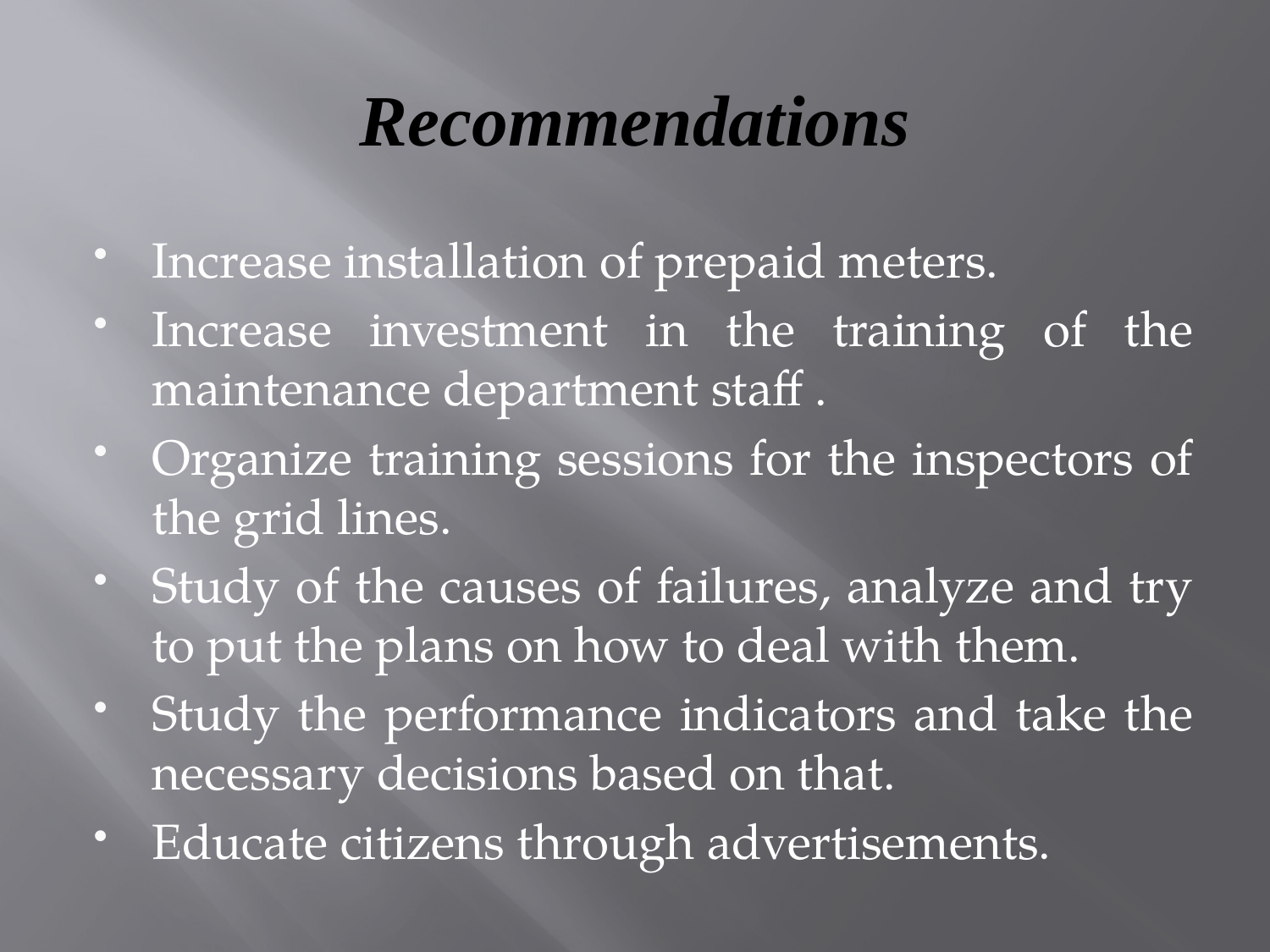

# Recommendations
Increase installation of prepaid meters.
Increase investment in the training of the maintenance department staff .
Organize training sessions for the inspectors of the grid lines.
Study of the causes of failures, analyze and try to put the plans on how to deal with them.
Study the performance indicators and take the necessary decisions based on that.
Educate citizens through advertisements.